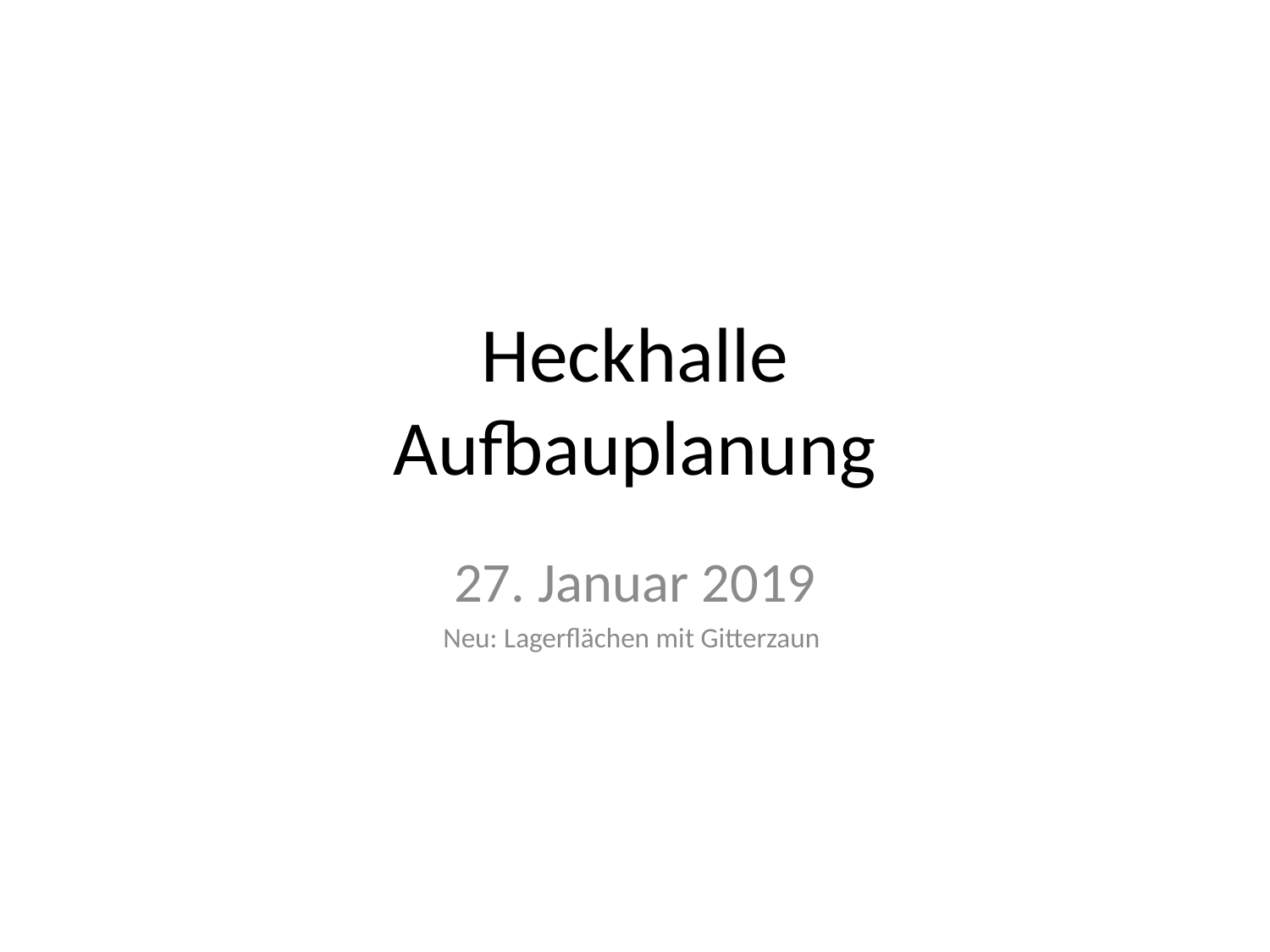

# Heckhalle Aufbauplanung
27. Januar 2019
Neu: Lagerflächen mit Gitterzaun